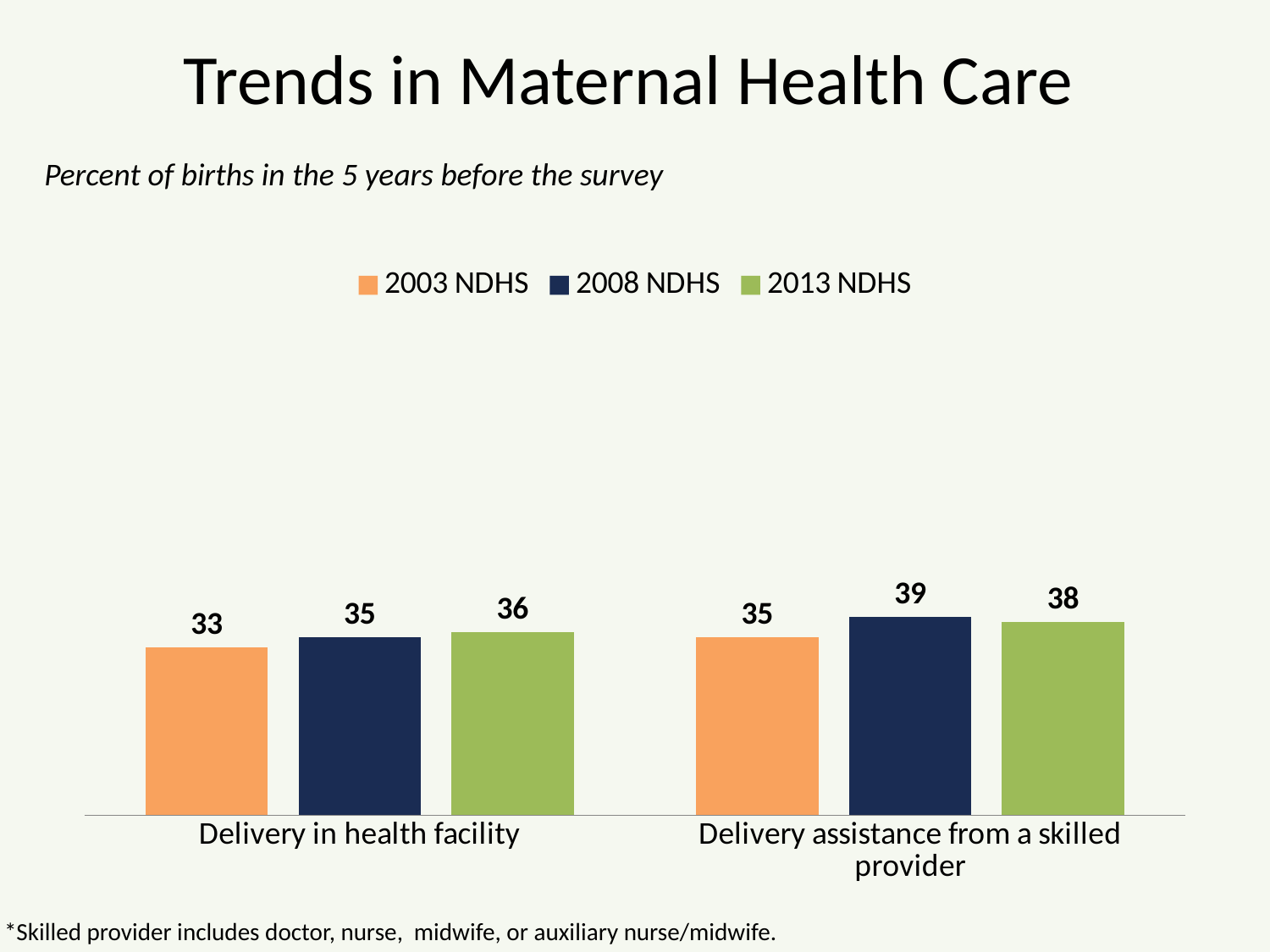

# Trends in Maternal Health Care
Percent of births in the 5 years before the survey

### Chart

| Category | 2003 NDHS | 2008 NDHS | 2013 NDHS |
|---|---|---|---|
| Delivery in health facility | 33.0 | 35.0 | 36.0 |
| Delivery assistance from a skilled provider | 35.0 | 39.0 | 38.0 |
*Skilled provider includes doctor, nurse,  midwife, or auxiliary nurse/midwife.